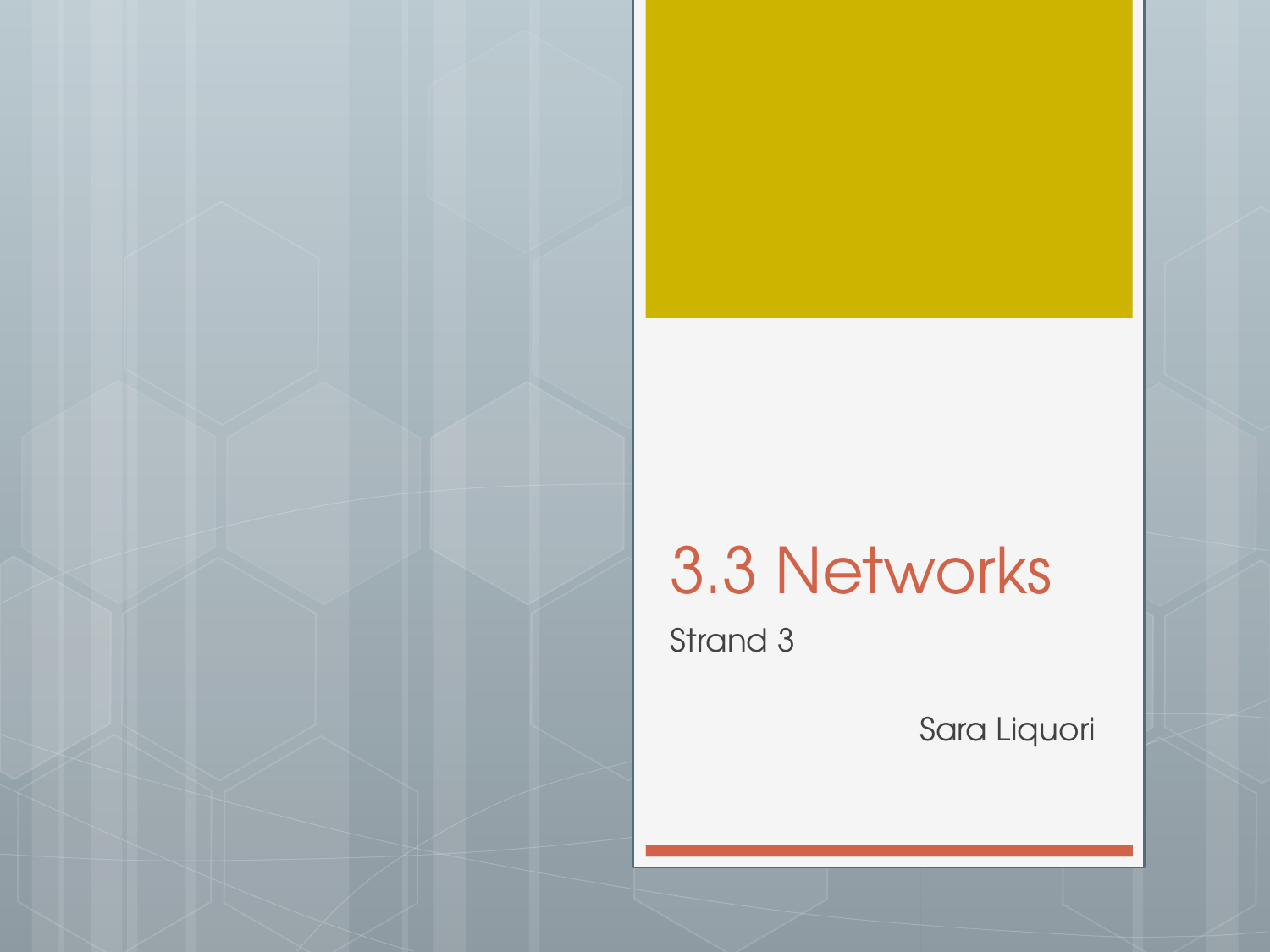

# 3.3 Networks
Strand 3

	Sara Liquori